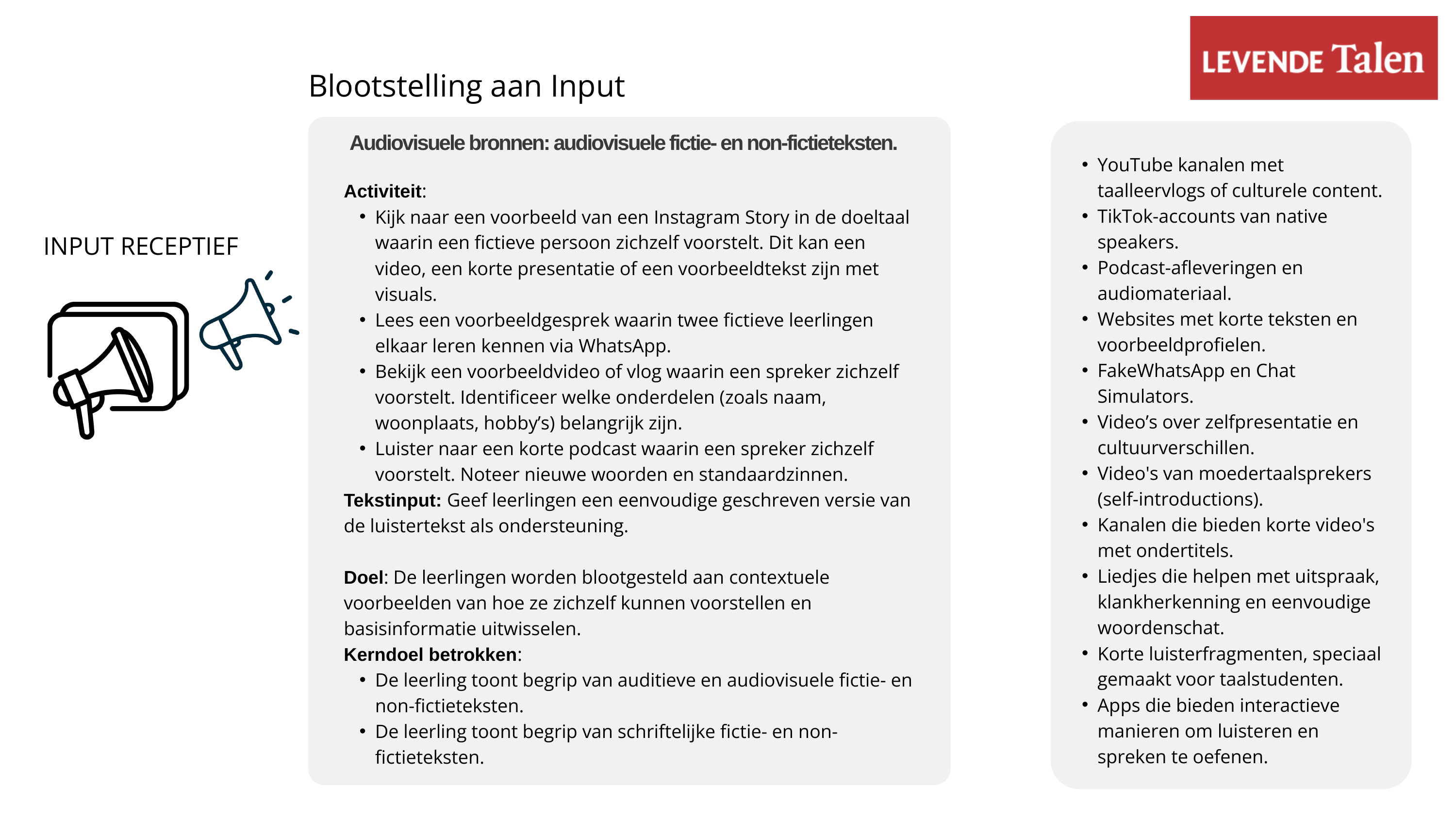

Blootstelling aan Input

Audiovisuele bronnen: audiovisuele fictie- en non-fictieteksten.

YouTube kanalen met taalleervlogs of culturele content.
TikTok-accounts van native speakers.
Podcast-afleveringen en audiomateriaal.
Websites met korte teksten en voorbeeldprofielen.
FakeWhatsApp en Chat Simulators.
Video’s over zelfpresentatie en cultuurverschillen.
Video's van moedertaalsprekers (self-introductions).
Kanalen die bieden korte video's met ondertitels.
Liedjes die helpen met uitspraak, klankherkenning en eenvoudige woordenschat.
Korte luisterfragmenten, speciaal gemaakt voor taalstudenten.
Apps die bieden interactieve manieren om luisteren en spreken te oefenen.
Activiteit:
Kijk naar een voorbeeld van een Instagram Story in de doeltaal waarin een fictieve persoon zichzelf voorstelt. Dit kan een video, een korte presentatie of een voorbeeldtekst zijn met visuals.
Lees een voorbeeldgesprek waarin twee fictieve leerlingen elkaar leren kennen via WhatsApp.
Bekijk een voorbeeldvideo of vlog waarin een spreker zichzelf voorstelt. Identificeer welke onderdelen (zoals naam, woonplaats, hobby’s) belangrijk zijn.
Luister naar een korte podcast waarin een spreker zichzelf voorstelt. Noteer nieuwe woorden en standaardzinnen.
Tekstinput: Geef leerlingen een eenvoudige geschreven versie van de luistertekst als ondersteuning.

Doel: De leerlingen worden blootgesteld aan contextuele voorbeelden van hoe ze zichzelf kunnen voorstellen en basisinformatie uitwisselen.
Kerndoel betrokken:
De leerling toont begrip van auditieve en audiovisuele fictie- en non-fictieteksten.
De leerling toont begrip van schriftelijke fictie- en non-fictieteksten.

INPUT RECEPTIEF